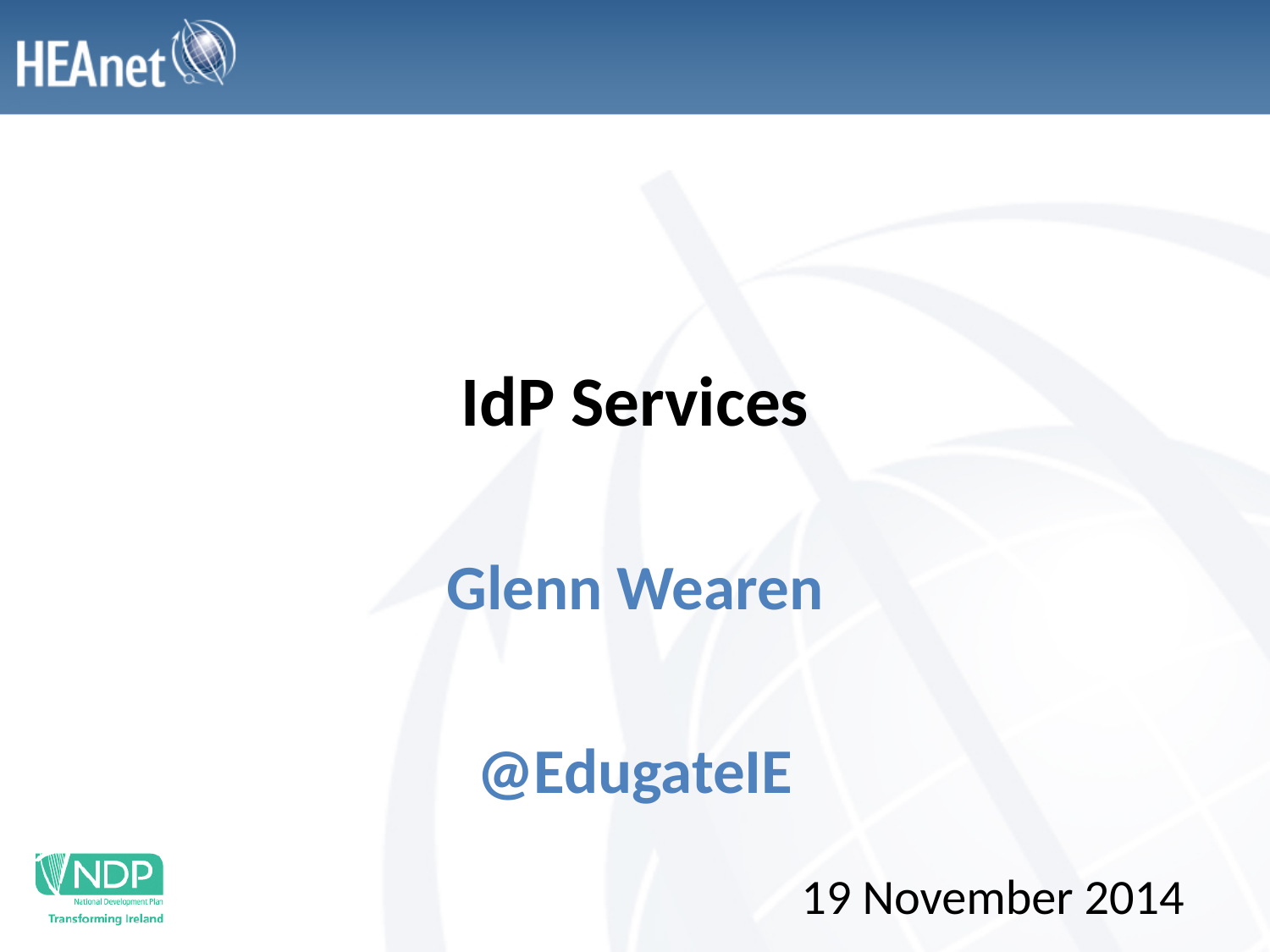

# IdP Services
Glenn Wearen

@EdugateIE
19 November 2014